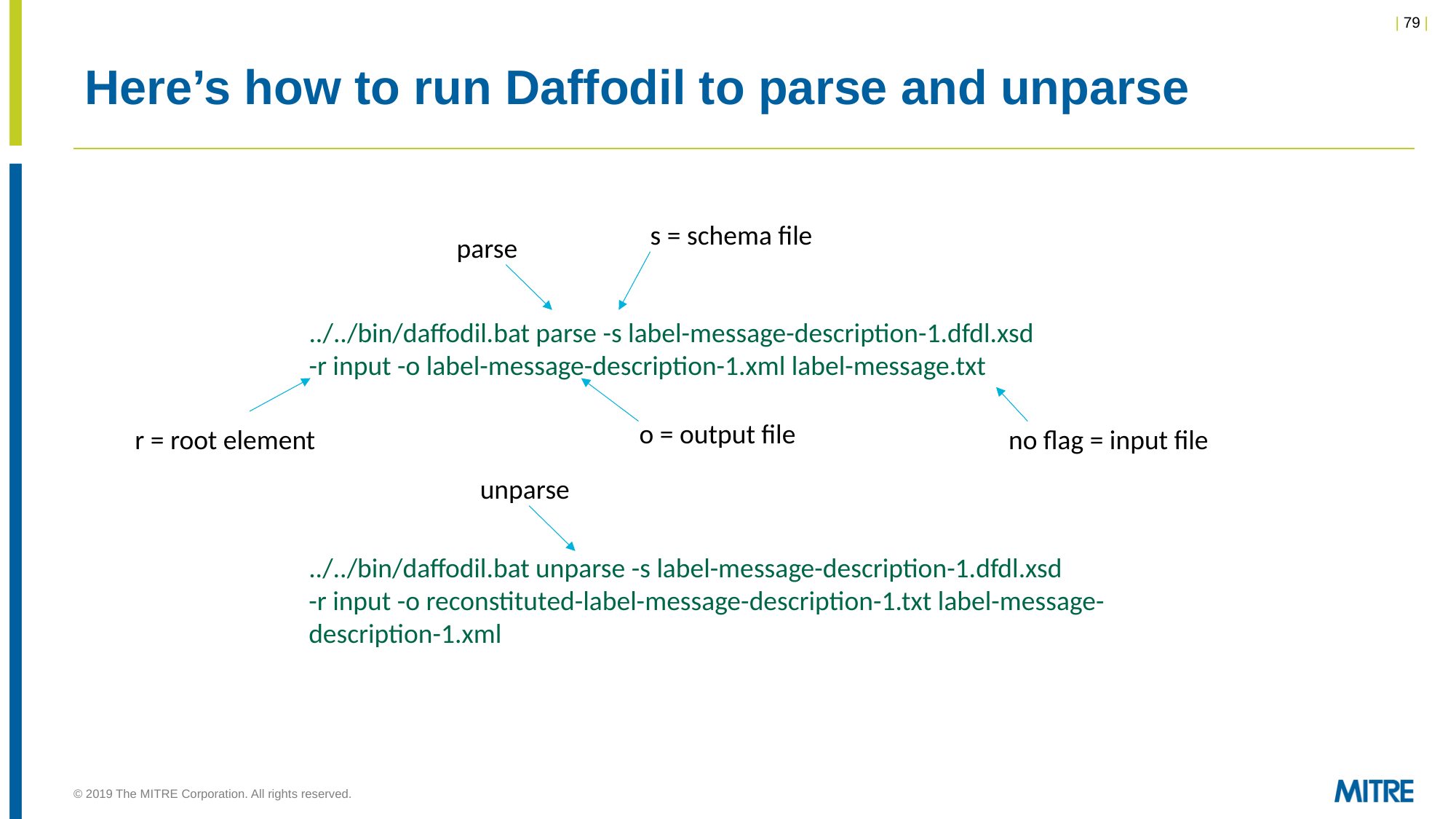

# Here’s how to run Daffodil to parse and unparse
s = schema file
parse
../../bin/daffodil.bat parse -s label-message-description-1.dfdl.xsd
-r input -o label-message-description-1.xml label-message.txt
o = output file
r = root element
no flag = input file
unparse
../../bin/daffodil.bat unparse -s label-message-description-1.dfdl.xsd
-r input -o reconstituted-label-message-description-1.txt label-message-description-1.xml
© 2019 The MITRE Corporation. All rights reserved.